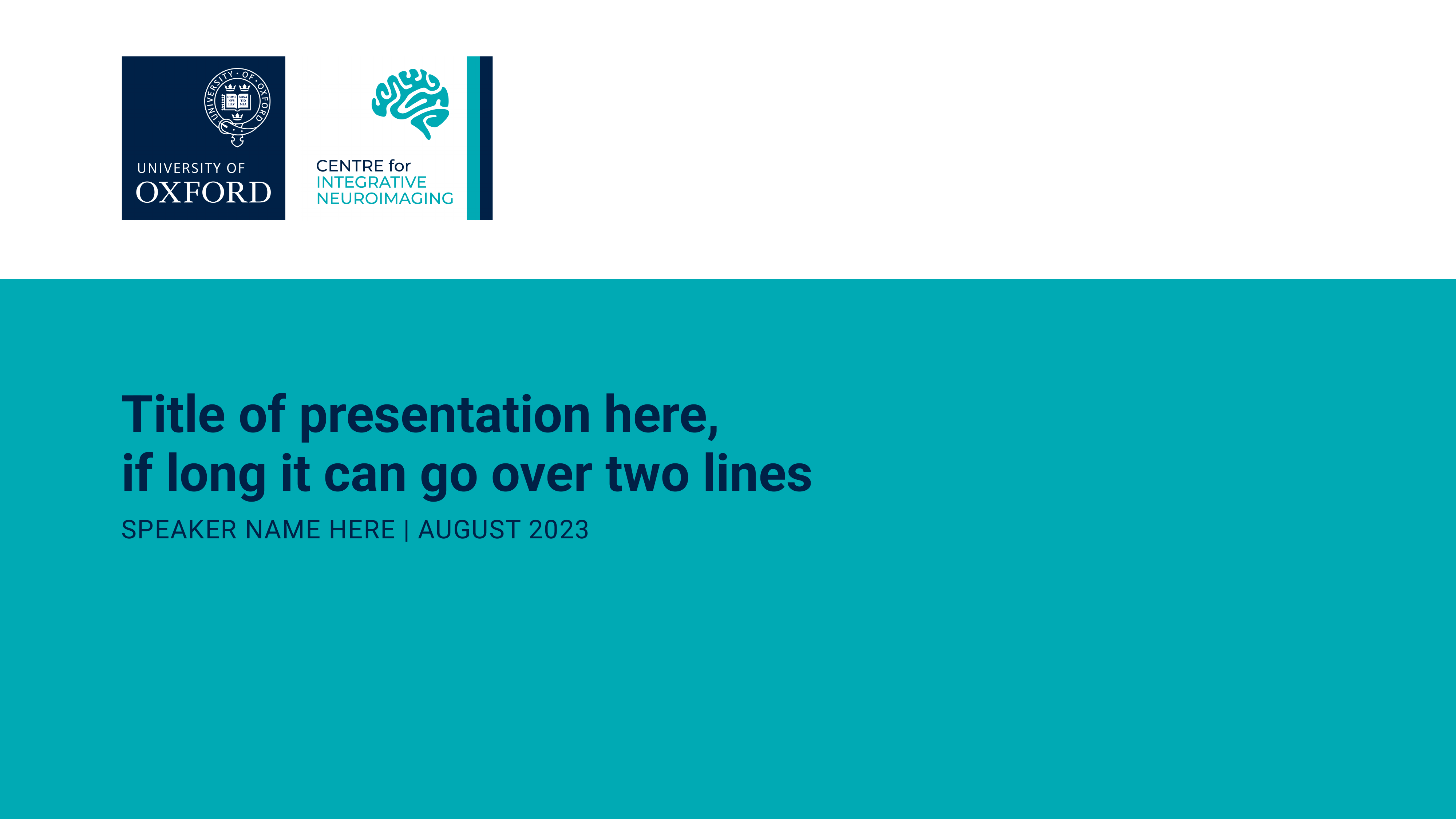

# Title of presentation here, if long it can go over two lines
Speaker name here | August 2023